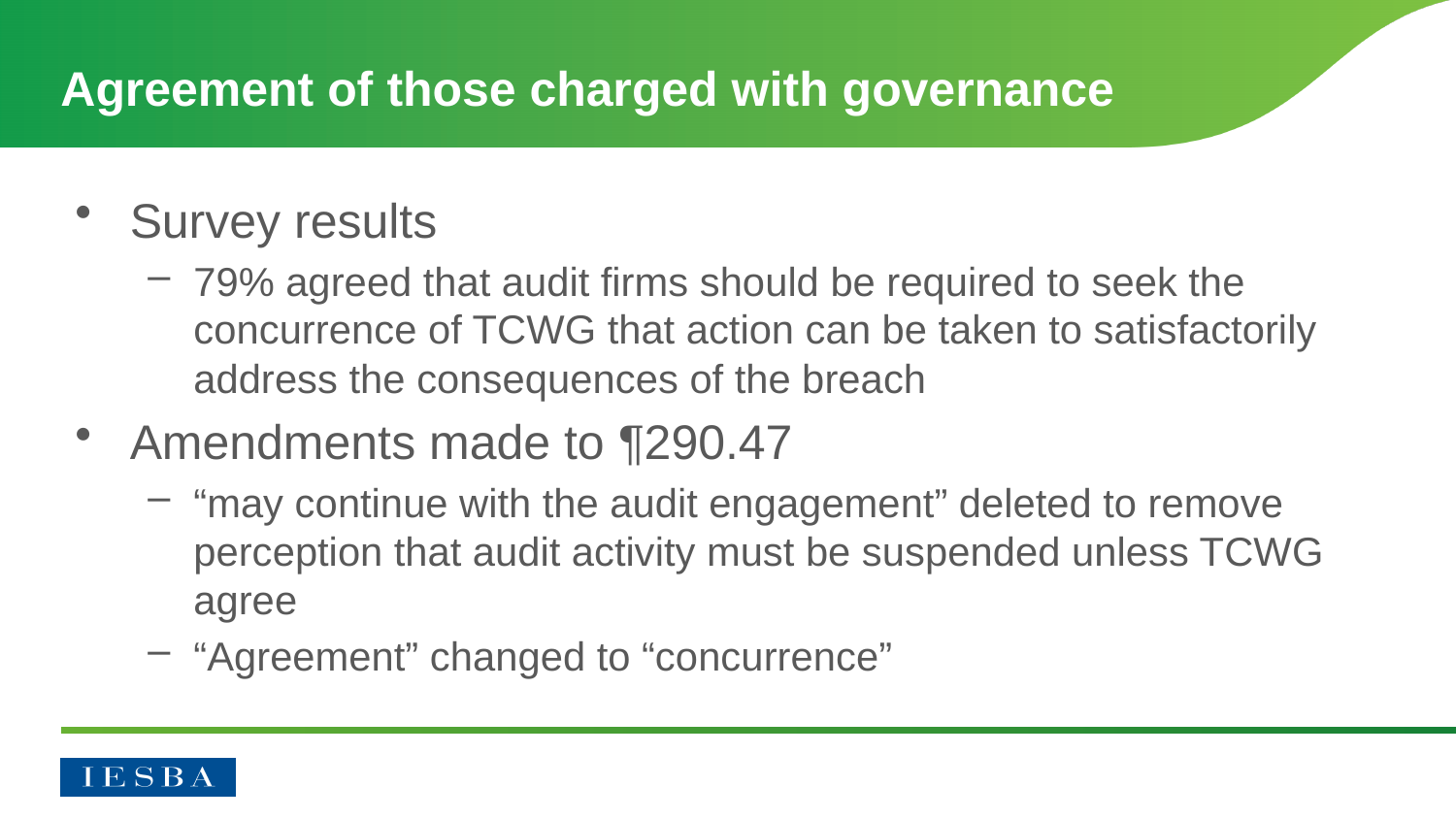

# Agreement of those charged with governance
Survey results
79% agreed that audit firms should be required to seek the concurrence of TCWG that action can be taken to satisfactorily address the consequences of the breach
Amendments made to ¶290.47
“may continue with the audit engagement” deleted to remove perception that audit activity must be suspended unless TCWG agree
“Agreement” changed to “concurrence”